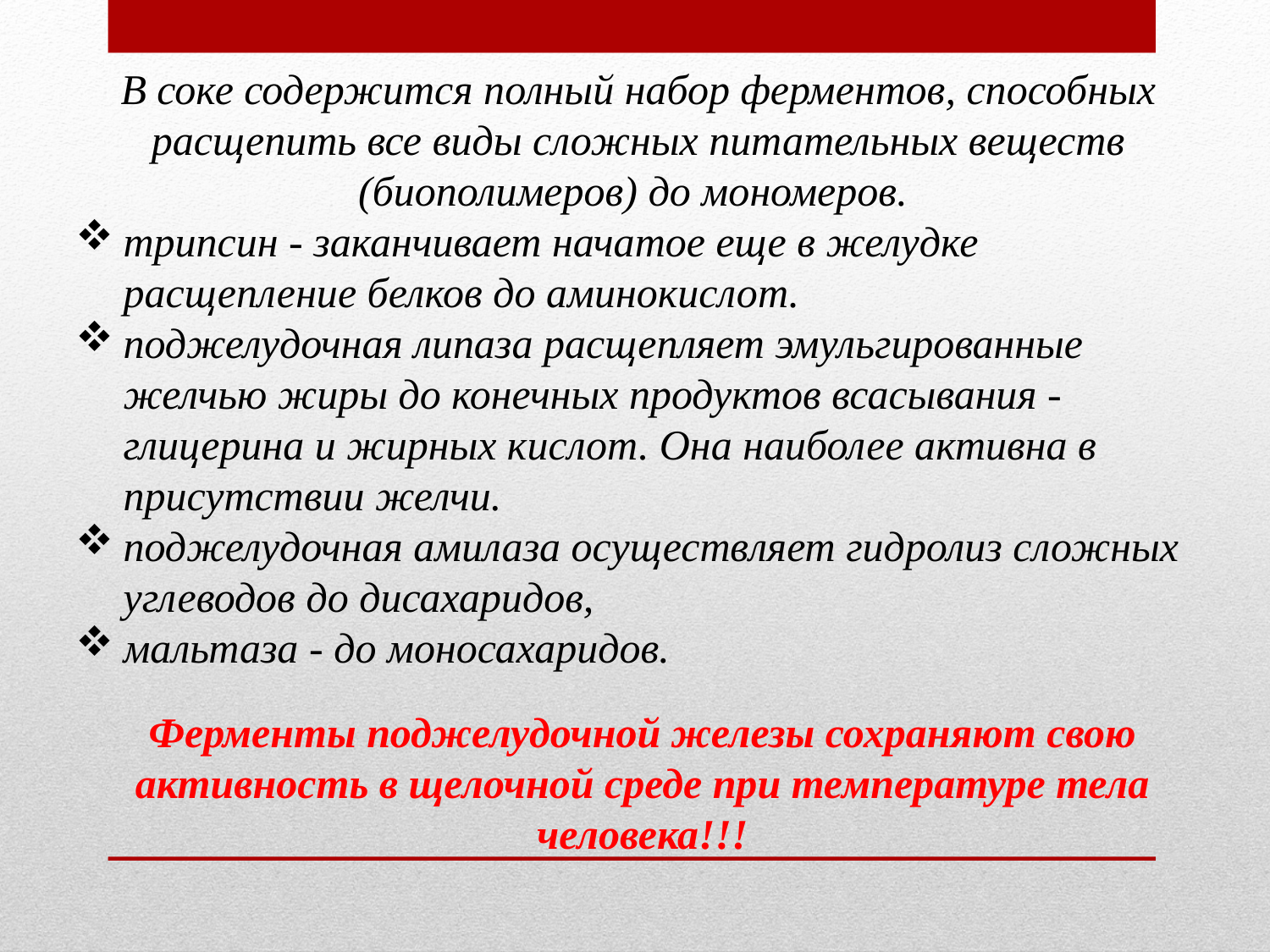

В соке содержится полный набор ферментов, способных расщепить все виды сложных питательных веществ (биополимеров) до мономеров.
трипсин - заканчивает начатое еще в желудке расщепление белков до аминокислот.
поджелудочная липаза расщепляет эмульгированные желчью жиры до конечных продуктов всасывания - глицерина и жирных кислот. Она наиболее активна в присутствии желчи.
поджелудочная амилаза осуществляет гидролиз сложных углеводов до дисахаридов,
мальтаза - до моносахаридов.

Ферменты поджелудочной железы сохраняют свою активность в щелочной среде при температуре тела человека!!!